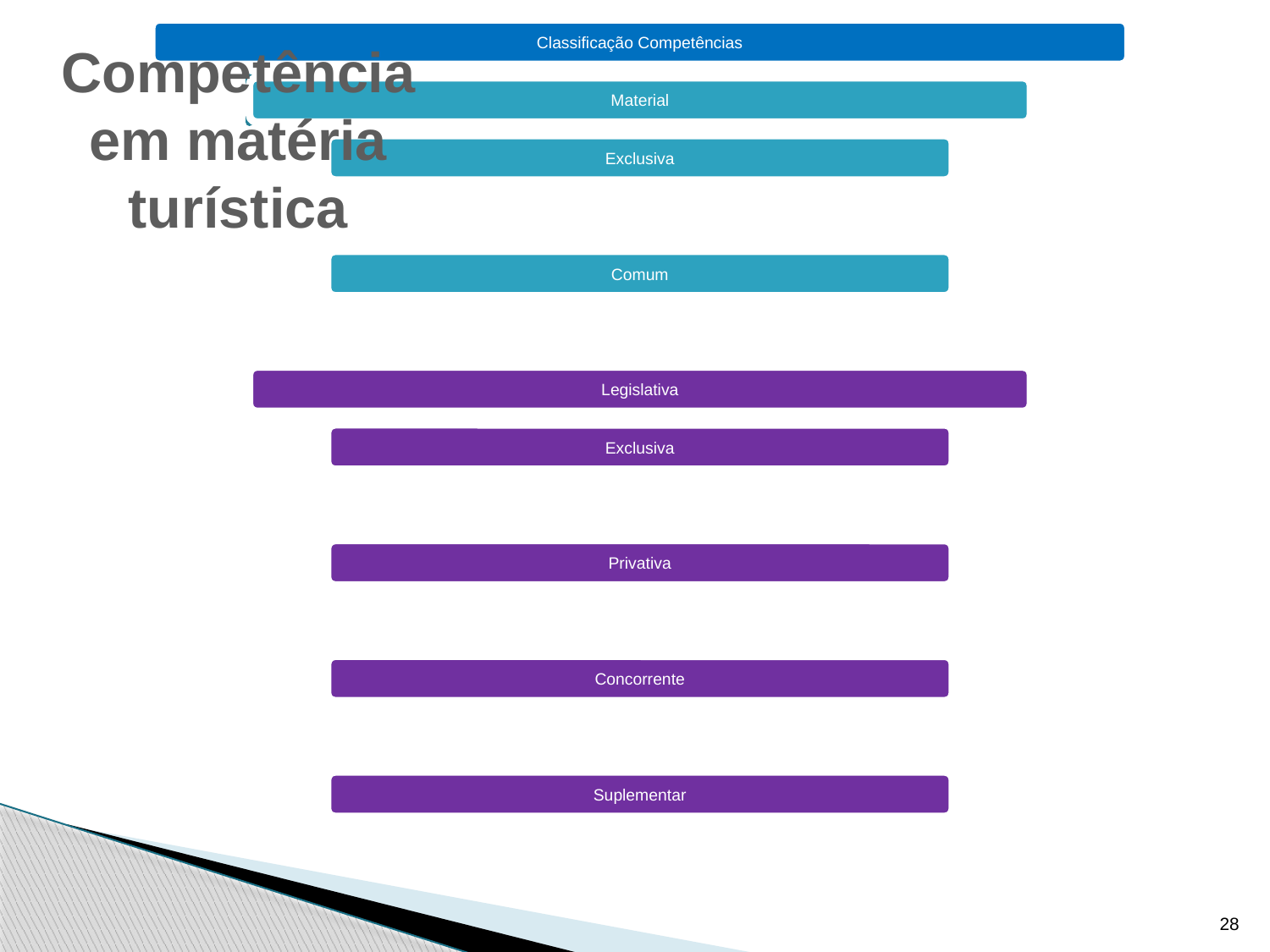

Classificação Competências
Material
Exclusiva
Comum
Legislativa
Exclusiva
Privativa
Concorrente
Suplementar
Competência em matéria turística
28